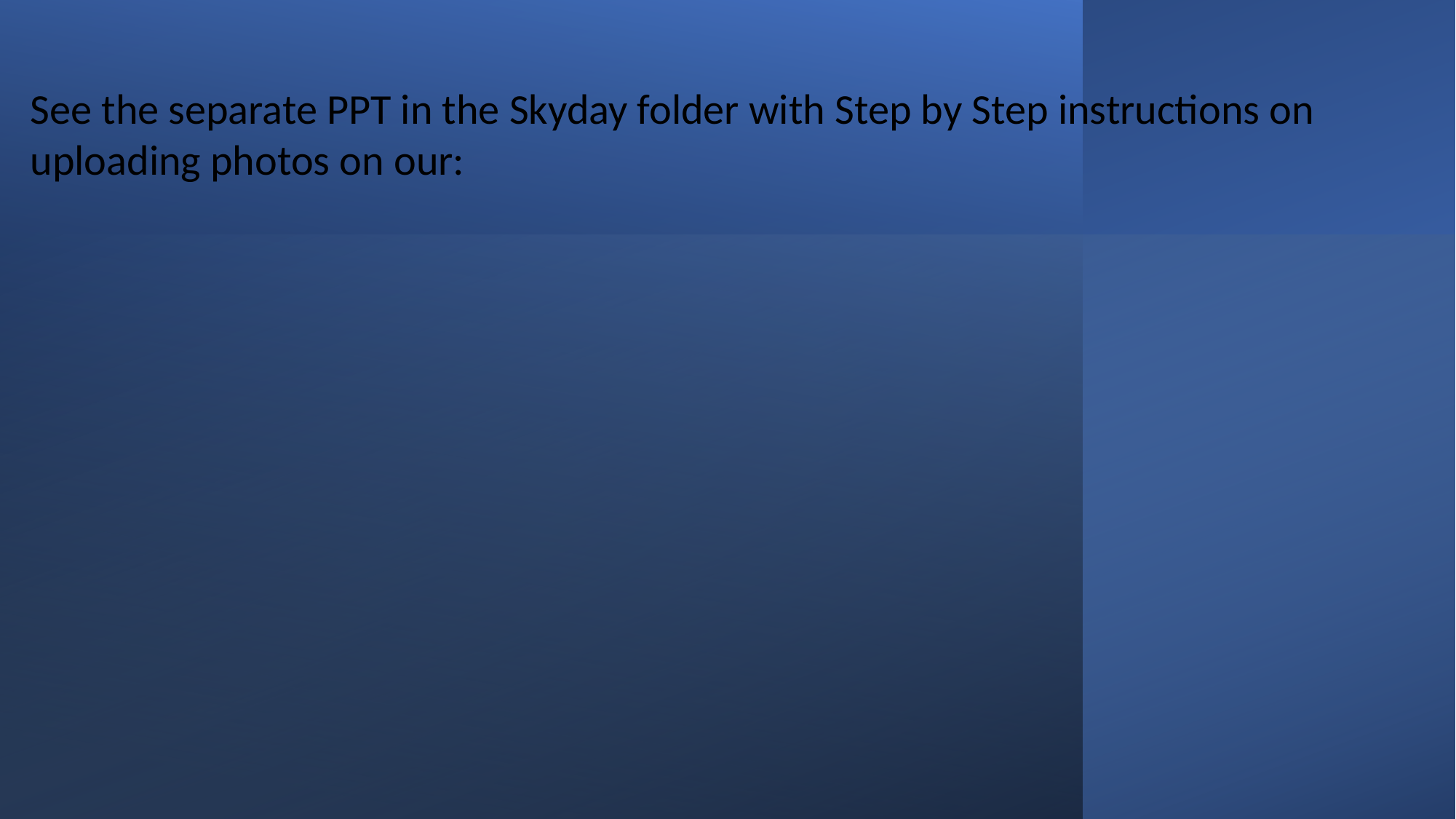

See the separate PPT in the Skyday folder with Step by Step instructions on uploading photos on our: